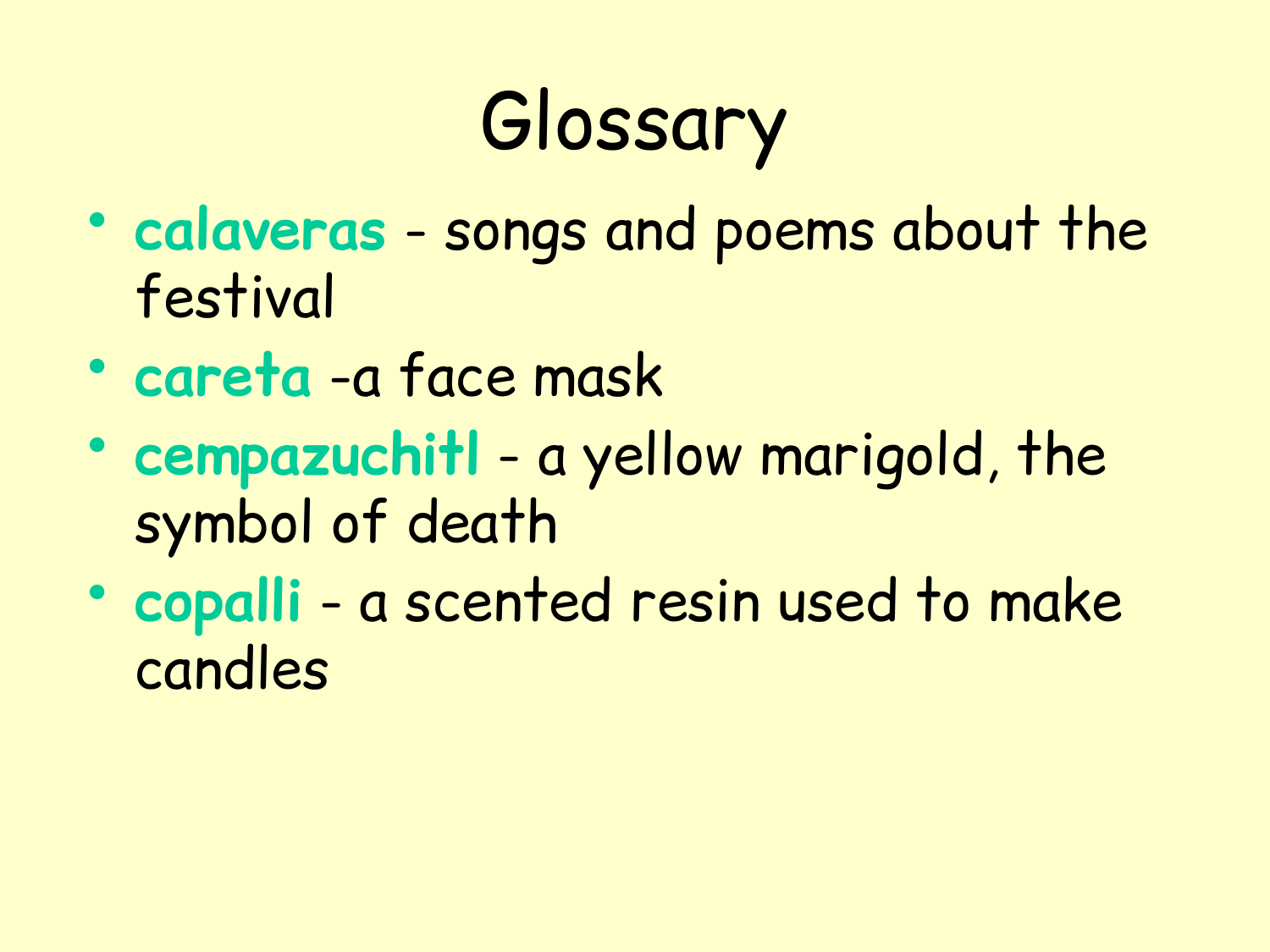

# Glossary
calaveras - songs and poems about the festival
careta -a face mask
cempazuchitl - a yellow marigold, the symbol of death
copalli - a scented resin used to make candles